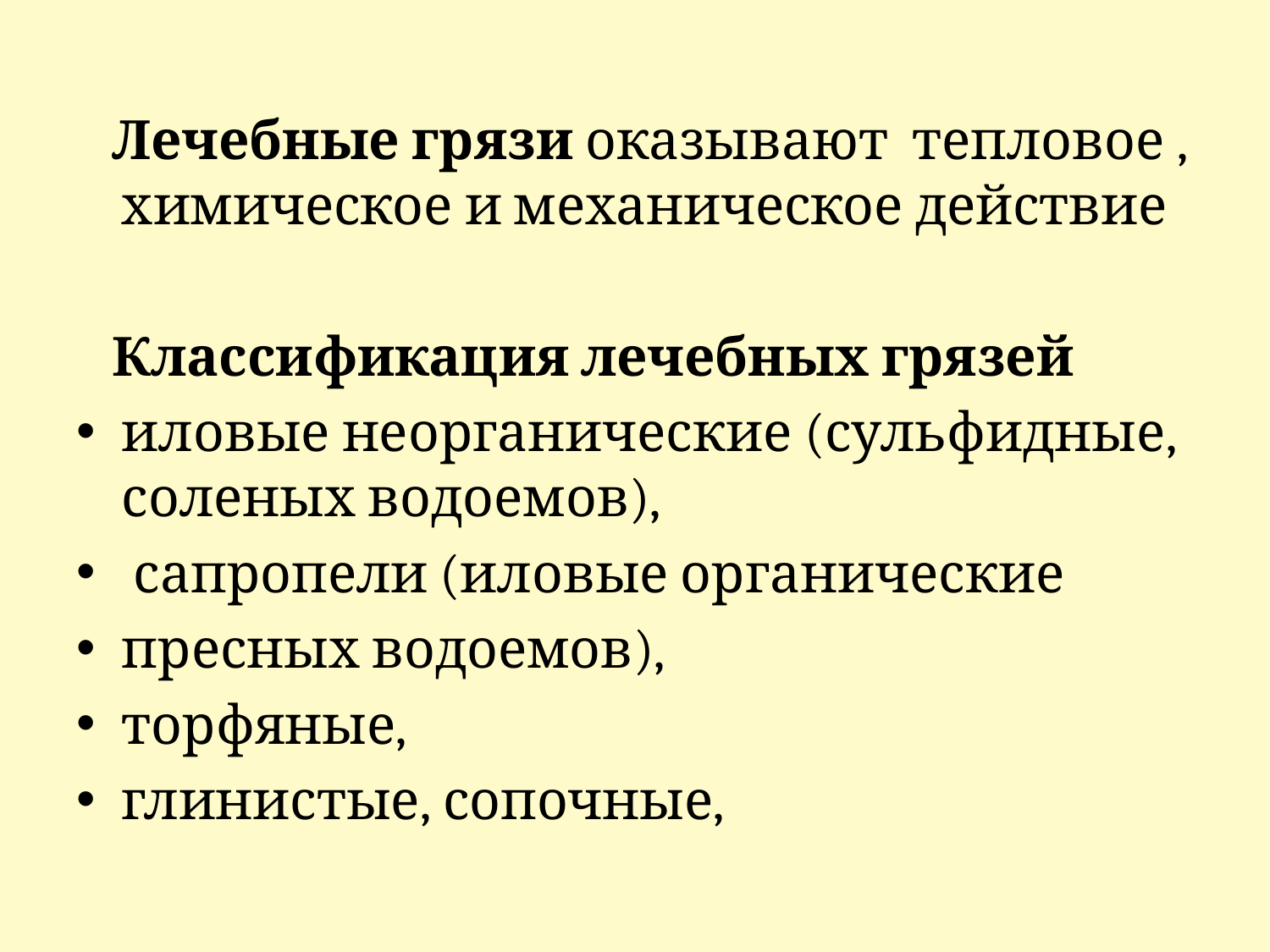

#
   Лечебные грязи оказывают  тепловое , химическое и механическое действие

   Классификация лечебных грязей
иловые неорганические (сульфидные, соленых водоемов),
 сапропели (иловые органические
пресных водоемов),
торфяные,
глинистые, сопочные,